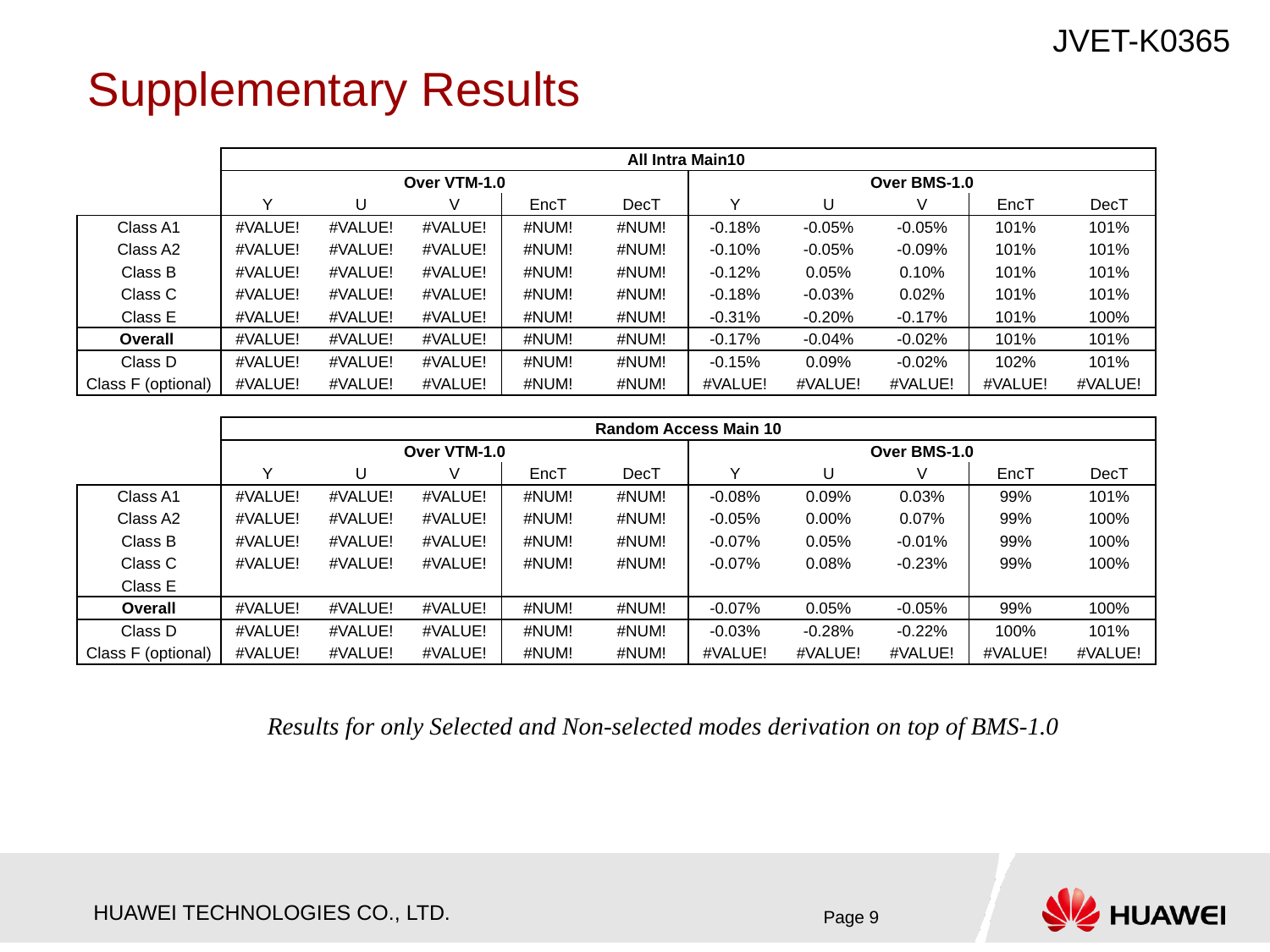

# Supplementary Results
|  | All Intra Main10 |  |  |  |  |  |  |  |  |  |
| --- | --- | --- | --- | --- | --- | --- | --- | --- | --- | --- |
|  | Over VTM-1.0 |  |  |  |  | Over BMS-1.0 |  |  |  |  |
|  | Y | U | V | EncT | DecT | Y | U | V | EncT | DecT |
| Class A1 | #VALUE! | #VALUE! | #VALUE! | #NUM! | #NUM! | -0.18% | -0.05% | -0.05% | 101% | 101% |
| Class A2 | #VALUE! | #VALUE! | #VALUE! | #NUM! | #NUM! | -0.10% | -0.05% | -0.09% | 101% | 101% |
| Class B | #VALUE! | #VALUE! | #VALUE! | #NUM! | #NUM! | -0.12% | 0.05% | 0.10% | 101% | 101% |
| Class C | #VALUE! | #VALUE! | #VALUE! | #NUM! | #NUM! | -0.18% | -0.03% | 0.02% | 101% | 101% |
| Class E | #VALUE! | #VALUE! | #VALUE! | #NUM! | #NUM! | -0.31% | -0.20% | -0.17% | 101% | 100% |
| Overall | #VALUE! | #VALUE! | #VALUE! | #NUM! | #NUM! | -0.17% | -0.04% | -0.02% | 101% | 101% |
| Class D | #VALUE! | #VALUE! | #VALUE! | #NUM! | #NUM! | -0.15% | 0.09% | -0.02% | 102% | 101% |
| Class F (optional) | #VALUE! | #VALUE! | #VALUE! | #NUM! | #NUM! | #VALUE! | #VALUE! | #VALUE! | #VALUE! | #VALUE! |
|  |  |  |  |  |  |  |  |  |  |  |
|  | Random Access Main 10 |  |  |  |  |  |  |  |  |  |
|  | Over VTM-1.0 |  |  |  |  | Over BMS-1.0 |  |  |  |  |
|  | Y | U | V | EncT | DecT | Y | U | V | EncT | DecT |
| Class A1 | #VALUE! | #VALUE! | #VALUE! | #NUM! | #NUM! | -0.08% | 0.09% | 0.03% | 99% | 101% |
| Class A2 | #VALUE! | #VALUE! | #VALUE! | #NUM! | #NUM! | -0.05% | 0.00% | 0.07% | 99% | 100% |
| Class B | #VALUE! | #VALUE! | #VALUE! | #NUM! | #NUM! | -0.07% | 0.05% | -0.01% | 99% | 100% |
| Class C | #VALUE! | #VALUE! | #VALUE! | #NUM! | #NUM! | -0.07% | 0.08% | -0.23% | 99% | 100% |
| Class E |  |  |  |  |  |  |  |  |  |  |
| Overall | #VALUE! | #VALUE! | #VALUE! | #NUM! | #NUM! | -0.07% | 0.05% | -0.05% | 99% | 100% |
| Class D | #VALUE! | #VALUE! | #VALUE! | #NUM! | #NUM! | -0.03% | -0.28% | -0.22% | 100% | 101% |
| Class F (optional) | #VALUE! | #VALUE! | #VALUE! | #NUM! | #NUM! | #VALUE! | #VALUE! | #VALUE! | #VALUE! | #VALUE! |
Results for only Selected and Non-selected modes derivation on top of BMS-1.0

Page 9